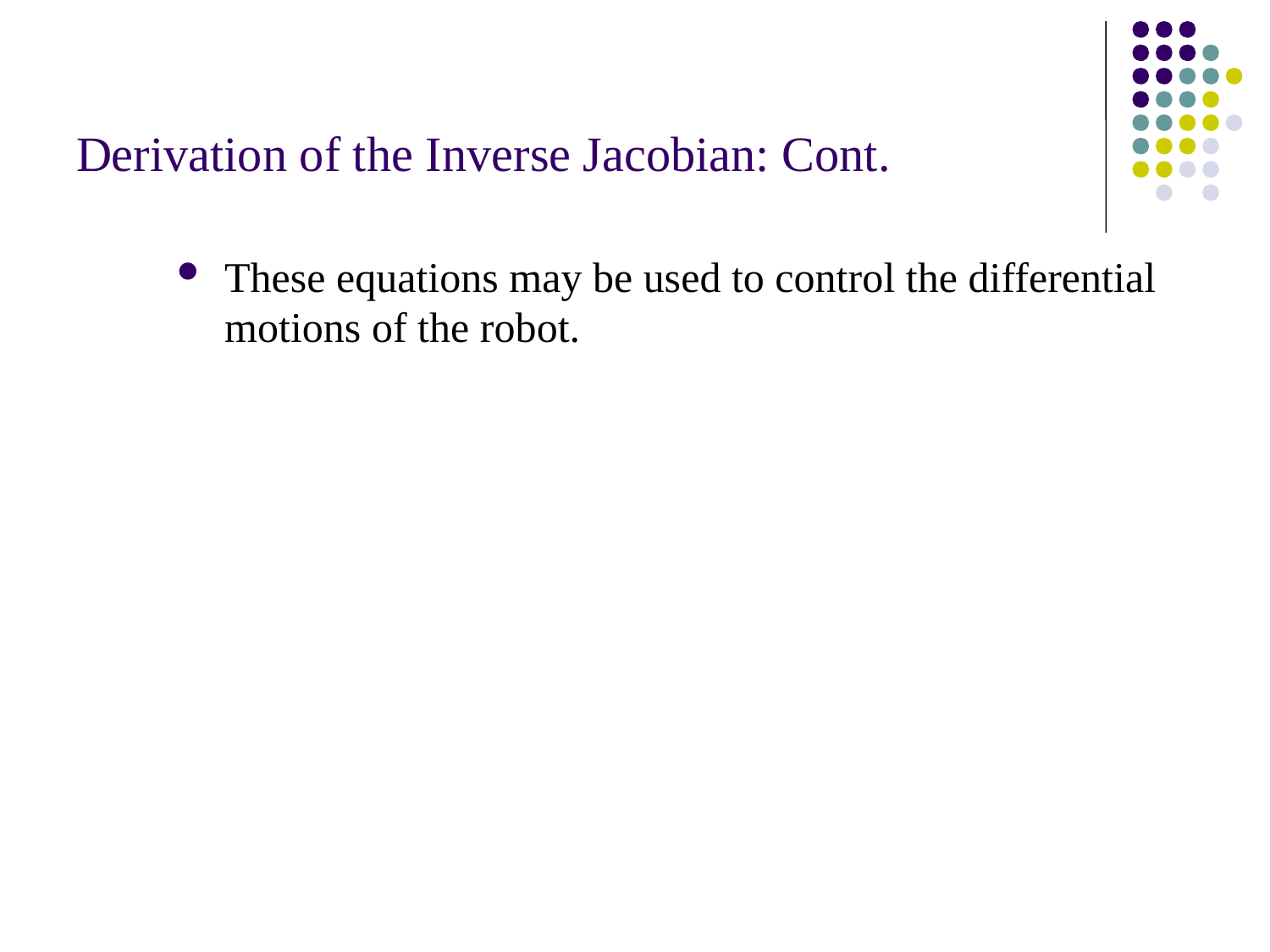

# Derivation of the Inverse Jacobian: Cont.
These equations may be used to control the differential motions of the robot.